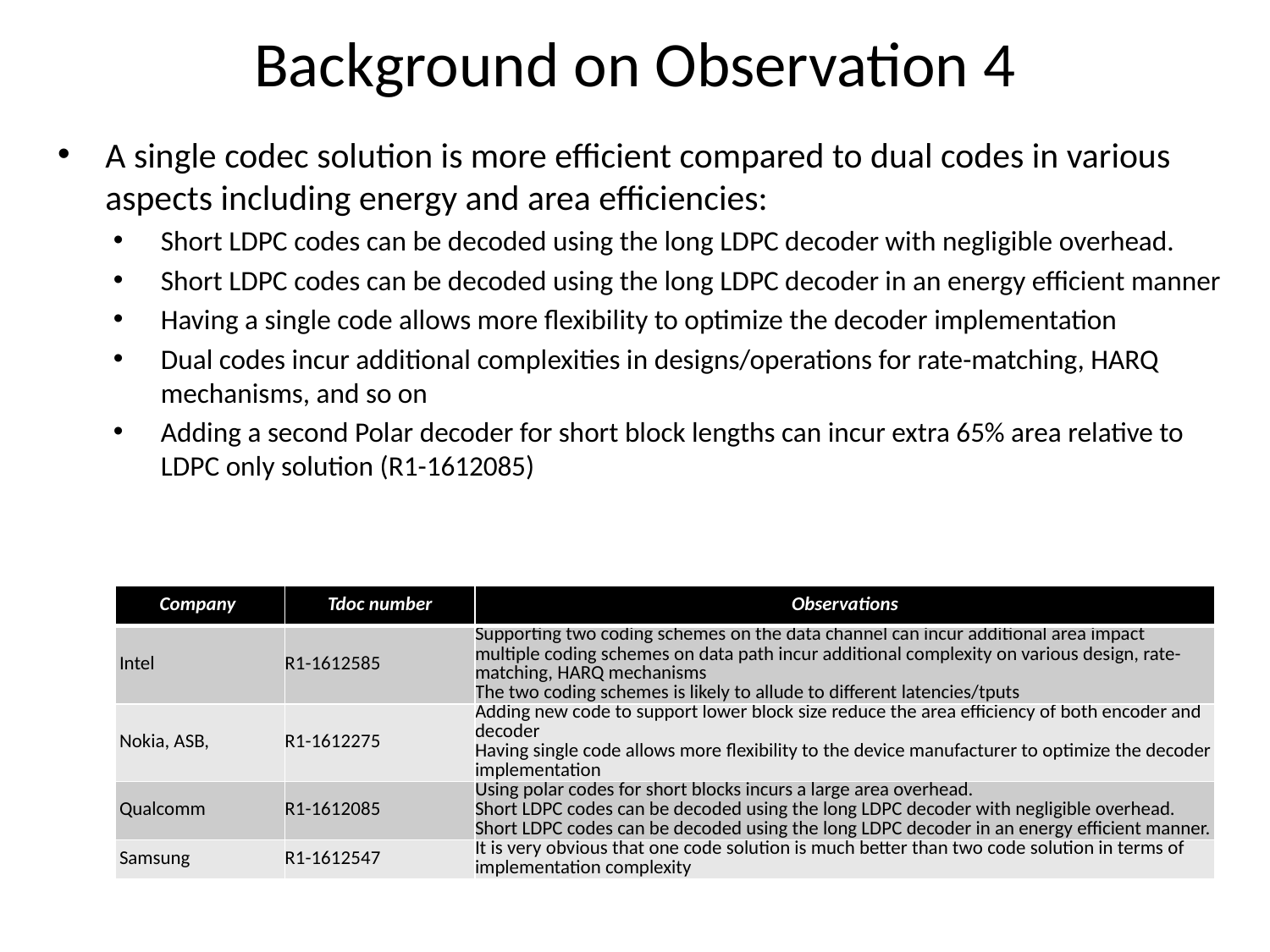

# Background on Observation 4
A single codec solution is more efficient compared to dual codes in various aspects including energy and area efficiencies:
Short LDPC codes can be decoded using the long LDPC decoder with negligible overhead.
Short LDPC codes can be decoded using the long LDPC decoder in an energy efficient manner
Having a single code allows more flexibility to optimize the decoder implementation
Dual codes incur additional complexities in designs/operations for rate-matching, HARQ mechanisms, and so on
Adding a second Polar decoder for short block lengths can incur extra 65% area relative to LDPC only solution (R1-1612085)

| Company | Tdoc number | Observations |
| --- | --- | --- |
| Intel | R1-1612585 | Supporting two coding schemes on the data channel can incur additional area impact multiple coding schemes on data path incur additional complexity on various design, rate-matching, HARQ mechanisms The two coding schemes is likely to allude to different latencies/tputs |
| Nokia, ASB, | R1-1612275 | Adding new code to support lower block size reduce the area efficiency of both encoder and decoder Having single code allows more flexibility to the device manufacturer to optimize the decoder implementation |
| Qualcomm | R1-1612085 | Using polar codes for short blocks incurs a large area overhead. Short LDPC codes can be decoded using the long LDPC decoder with negligible overhead. Short LDPC codes can be decoded using the long LDPC decoder in an energy efficient manner. |
| Samsung | R1-1612547 | It is very obvious that one code solution is much better than two code solution in terms of implementation complexity |